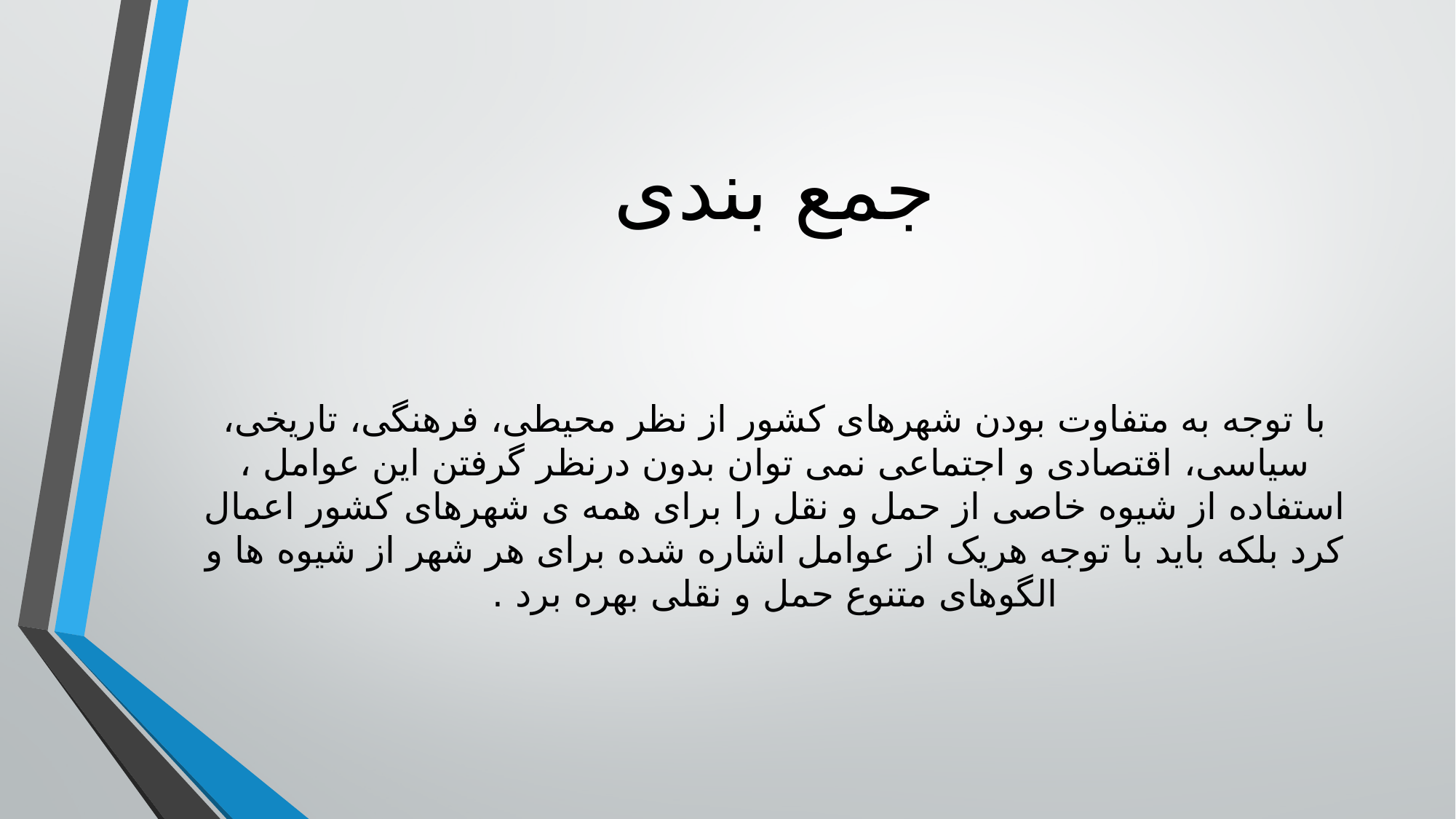

# جمع بندی
با توجه به متفاوت بودن شهرهای کشور از نظر محیطی، فرهنگی، تاریخی، سیاسی، اقتصادی و اجتماعی نمی توان بدون درنظر گرفتن این عوامل ، استفاده از شیوه خاصی از حمل و نقل را برای همه ی شهرهای کشور اعمال کرد بلکه باید با توجه هریک از عوامل اشاره شده برای هر شهر از شیوه ها و الگوهای متنوع حمل و نقلی بهره برد .